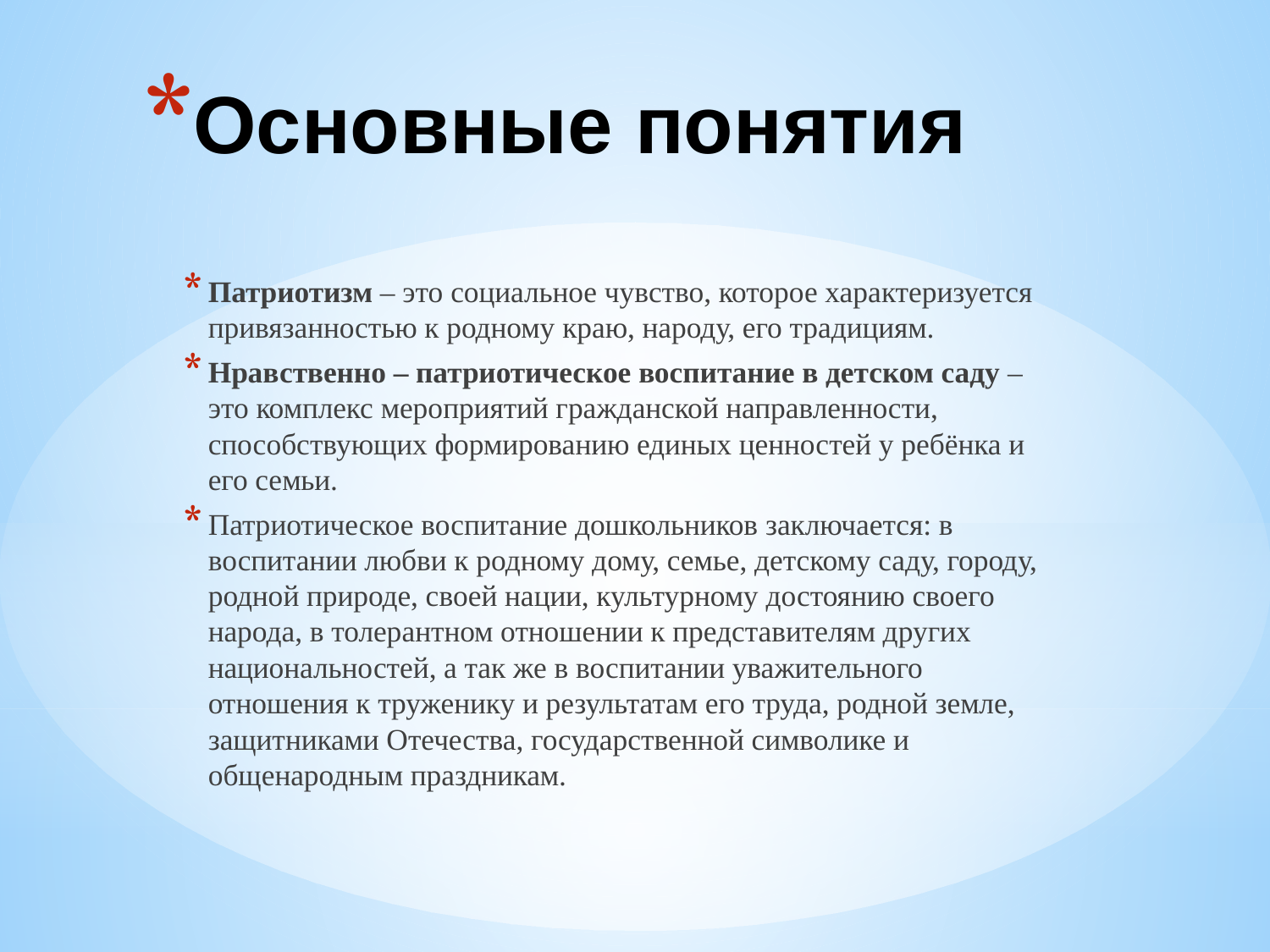

# Основные понятия
Патриотизм – это социальное чувство, которое характеризуется привязанностью к родному краю, народу, его традициям.
Нравственно – патриотическое воспитание в детском саду – это комплекс мероприятий гражданской направленности, способствующих формированию единых ценностей у ребёнка и его семьи.
Патриотическое воспитание дошкольников заключается: в воспитании любви к родному дому, семье, детскому саду, городу, родной природе, своей нации, культурному достоянию своего народа, в толерантном отношении к представителям других национальностей, а так же в воспитании уважительного отношения к труженику и результатам его труда, родной земле, защитниками Отечества, государственной символике и общенародным праздникам.